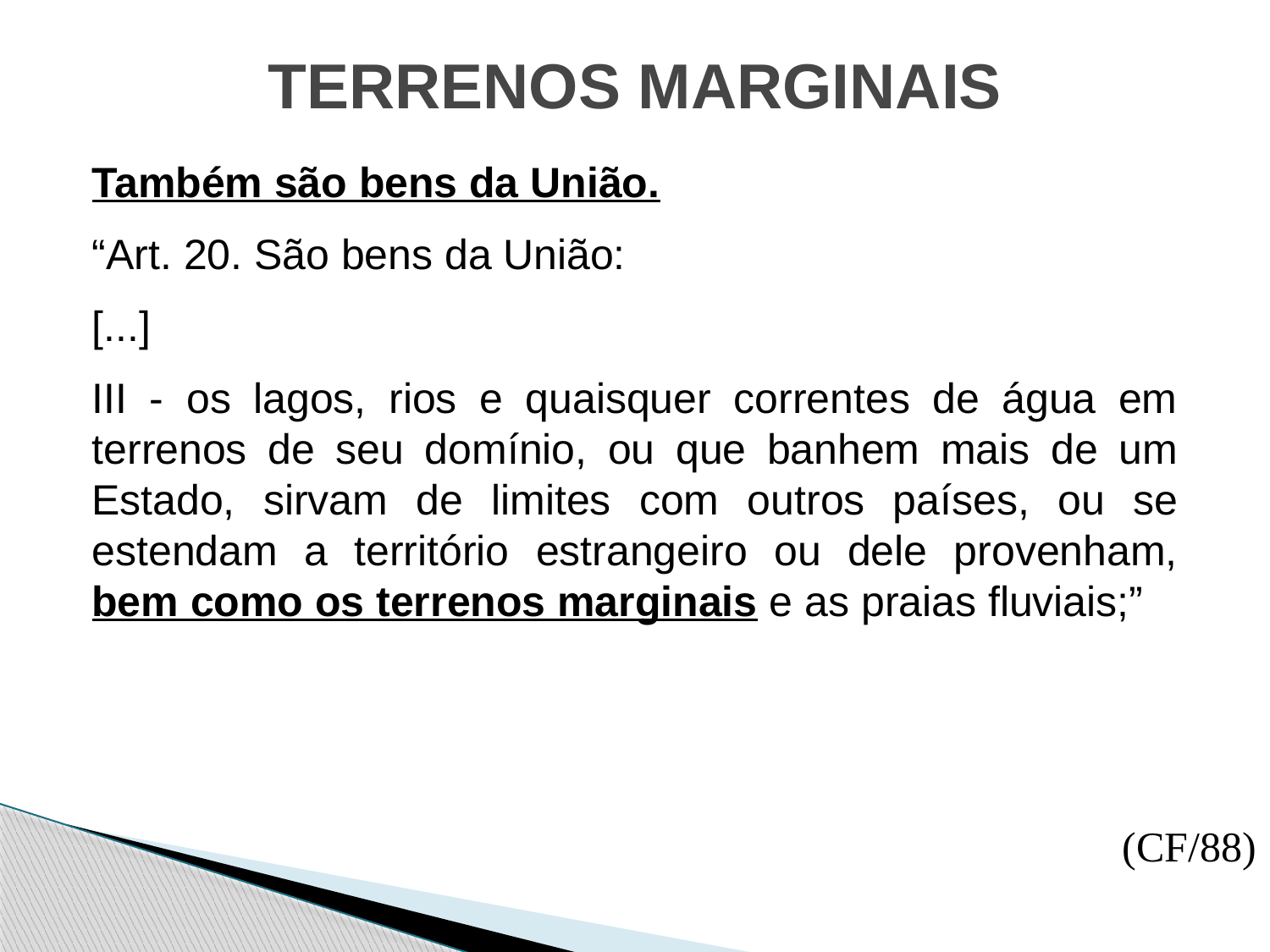

# TERRENOS MARGINAIS
Também são bens da União.
“Art. 20. São bens da União:
[...]
III - os lagos, rios e quaisquer correntes de água em terrenos de seu domínio, ou que banhem mais de um Estado, sirvam de limites com outros países, ou se estendam a território estrangeiro ou dele provenham, bem como os terrenos marginais e as praias fluviais;”
(CF/88)